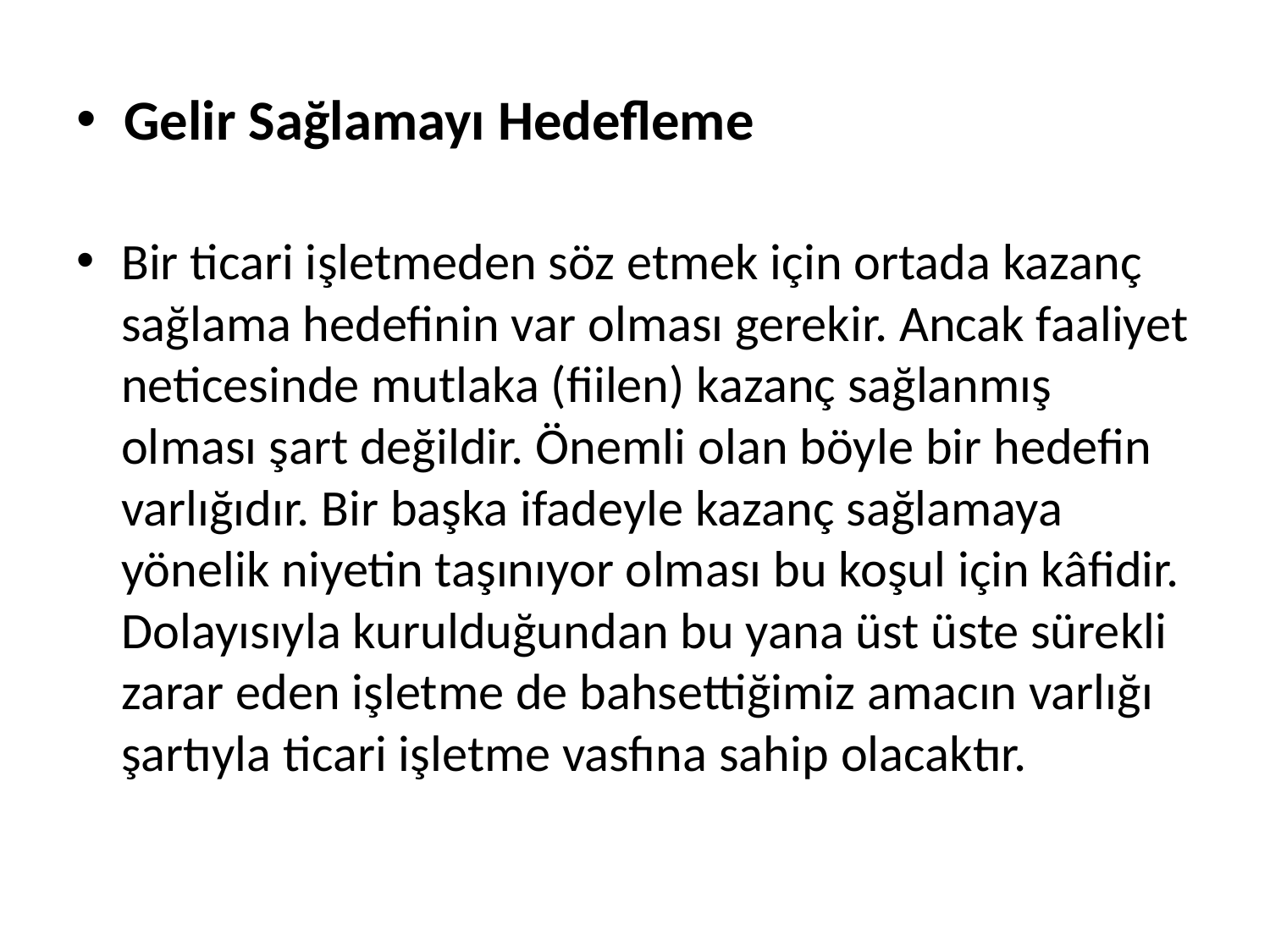

# Gelir Sağlamayı Hedefleme
Bir ticari işletmeden söz etmek için ortada kazanç sağlama hedefinin var olması gerekir. Ancak faaliyet neticesinde mutlaka (fiilen) kazanç sağlanmış olması şart değildir. Önemli olan böyle bir hedefin varlığıdır. Bir başka ifadeyle kazanç sağlamaya yönelik niyetin taşınıyor olması bu koşul için kâfidir. Dolayısıyla kurulduğundan bu yana üst üste sürekli zarar eden işletme de bahsettiğimiz amacın varlığı şartıyla ticari işletme vasfına sahip olacaktır.